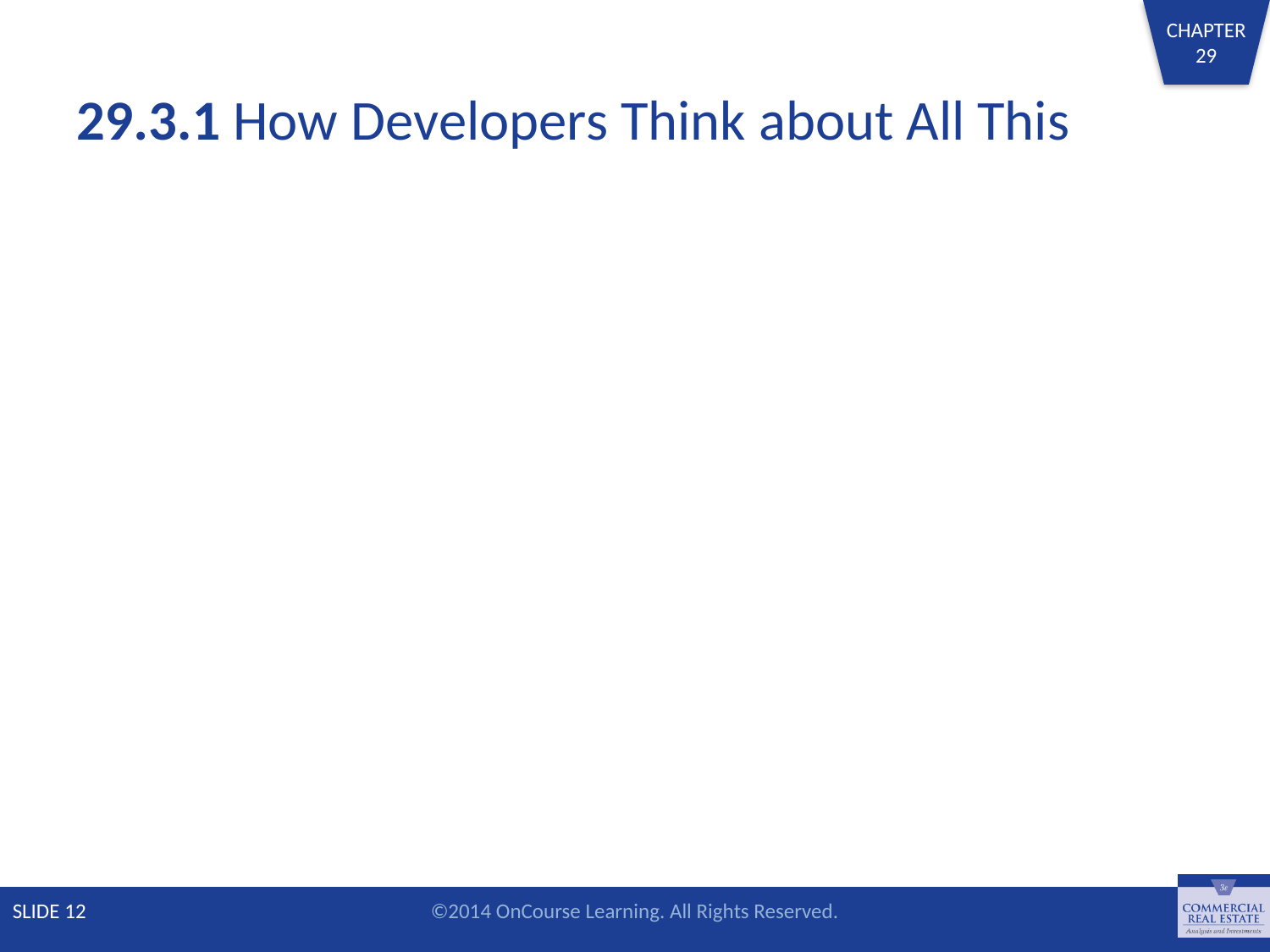

# 29.3.1 How Developers Think about All This

SLIDE 12